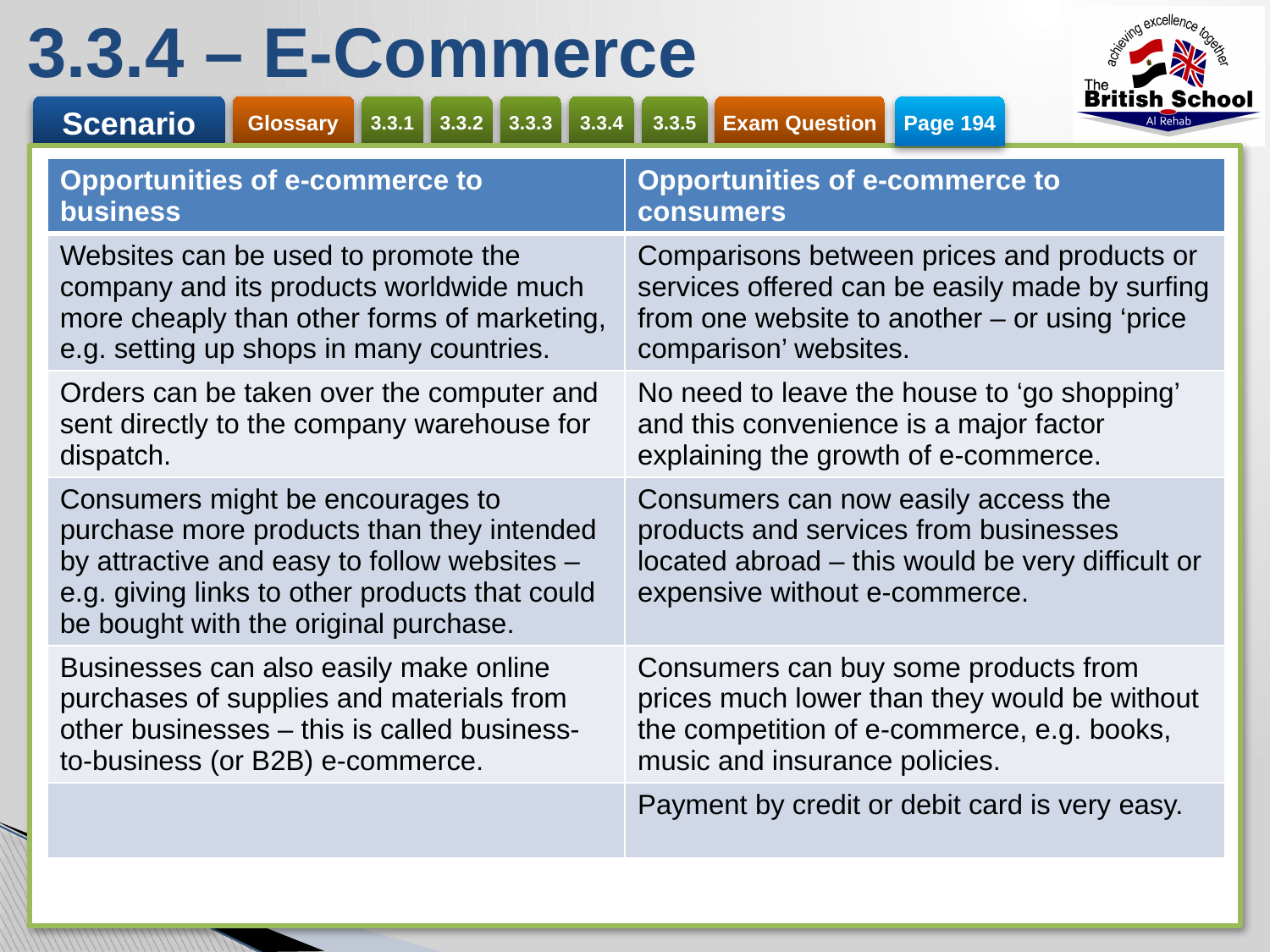

# 3.3.4 – E-Commerce
Page 194
| Opportunities of e-commerce to business | Opportunities of e-commerce to consumers |
| --- | --- |
| Websites can be used to promote the company and its products worldwide much more cheaply than other forms of marketing, e.g. setting up shops in many countries. | Comparisons between prices and products or services offered can be easily made by surfing from one website to another – or using ‘price comparison’ websites. |
| Orders can be taken over the computer and sent directly to the company warehouse for dispatch. | No need to leave the house to ‘go shopping’ and this convenience is a major factor explaining the growth of e-commerce. |
| Consumers might be encourages to purchase more products than they intended by attractive and easy to follow websites – e.g. giving links to other products that could be bought with the original purchase. | Consumers can now easily access the products and services from businesses located abroad – this would be very difficult or expensive without e-commerce. |
| Businesses can also easily make online purchases of supplies and materials from other businesses – this is called business-to-business (or B2B) e-commerce. | Consumers can buy some products from prices much lower than they would be without the competition of e-commerce, e.g. books, music and insurance policies. |
|  | Payment by credit or debit card is very easy. |